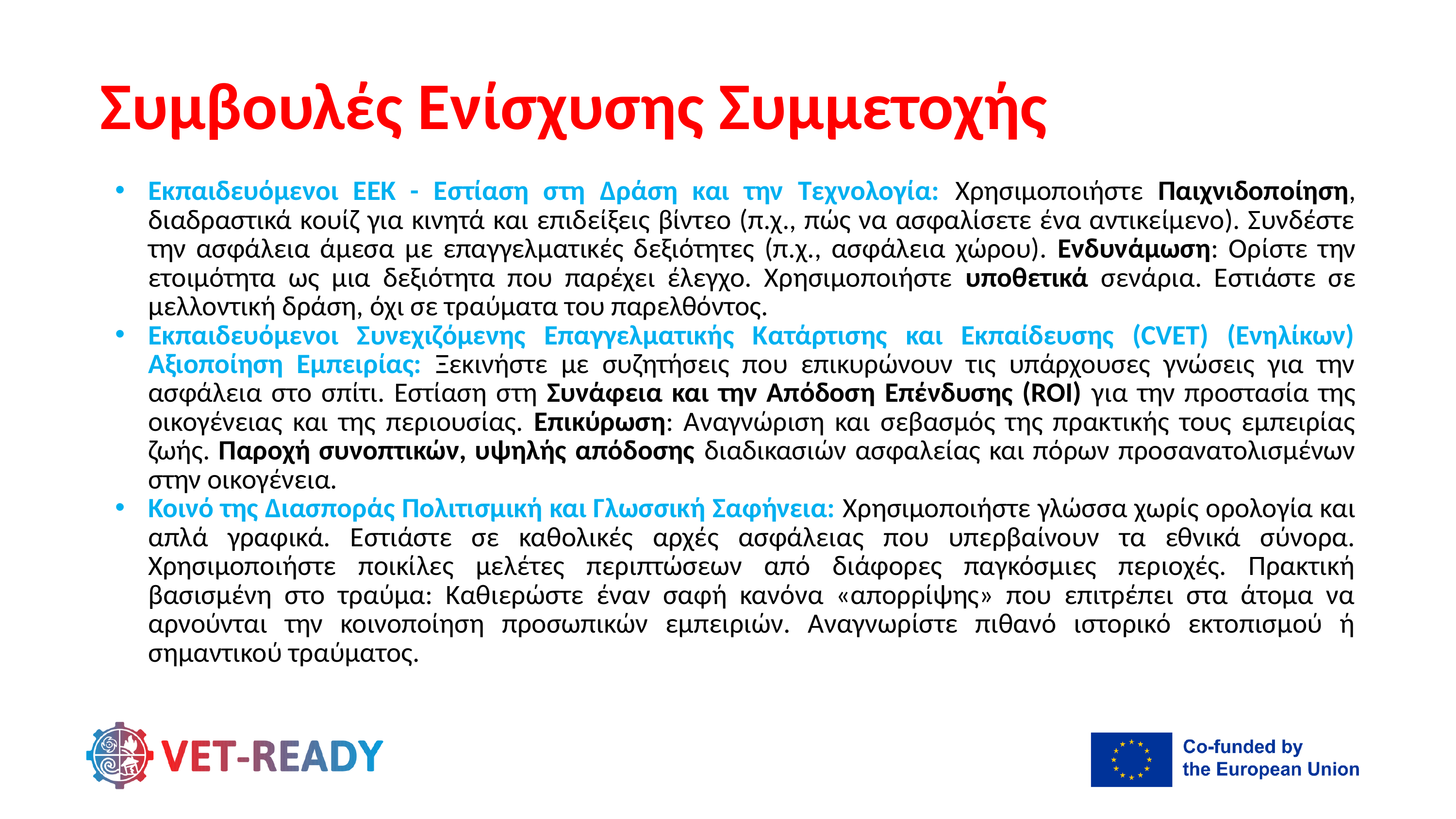

Συμβουλές Ενίσχυσης Συμμετοχής
Εκπαιδευόμενοι ΕΕΚ - Εστίαση στη Δράση και την Τεχνολογία: Χρησιμοποιήστε Παιχνιδοποίηση, διαδραστικά κουίζ για κινητά και επιδείξεις βίντεο (π.χ., πώς να ασφαλίσετε ένα αντικείμενο). Συνδέστε την ασφάλεια άμεσα με επαγγελματικές δεξιότητες (π.χ., ασφάλεια χώρου). Ενδυνάμωση: Ορίστε την ετοιμότητα ως μια δεξιότητα που παρέχει έλεγχο. Χρησιμοποιήστε υποθετικά σενάρια. Εστιάστε σε μελλοντική δράση, όχι σε τραύματα του παρελθόντος.
Εκπαιδευόμενοι Συνεχιζόμενης Επαγγελματικής Κατάρτισης και Εκπαίδευσης (CVET) (Ενηλίκων) Αξιοποίηση Εμπειρίας: Ξεκινήστε με συζητήσεις που επικυρώνουν τις υπάρχουσες γνώσεις για την ασφάλεια στο σπίτι. Εστίαση στη Συνάφεια και την Απόδοση Επένδυσης (ROI) για την προστασία της οικογένειας και της περιουσίας. Επικύρωση: Αναγνώριση και σεβασμός της πρακτικής τους εμπειρίας ζωής. Παροχή συνοπτικών, υψηλής απόδοσης διαδικασιών ασφαλείας και πόρων προσανατολισμένων στην οικογένεια.
Κοινό της Διασποράς Πολιτισμική και Γλωσσική Σαφήνεια: Χρησιμοποιήστε γλώσσα χωρίς ορολογία και απλά γραφικά. Εστιάστε σε καθολικές αρχές ασφάλειας που υπερβαίνουν τα εθνικά σύνορα. Χρησιμοποιήστε ποικίλες μελέτες περιπτώσεων από διάφορες παγκόσμιες περιοχές. Πρακτική βασισμένη στο τραύμα: Καθιερώστε έναν σαφή κανόνα «απορρίψης» που επιτρέπει στα άτομα να αρνούνται την κοινοποίηση προσωπικών εμπειριών. Αναγνωρίστε πιθανό ιστορικό εκτοπισμού ή σημαντικού τραύματος.